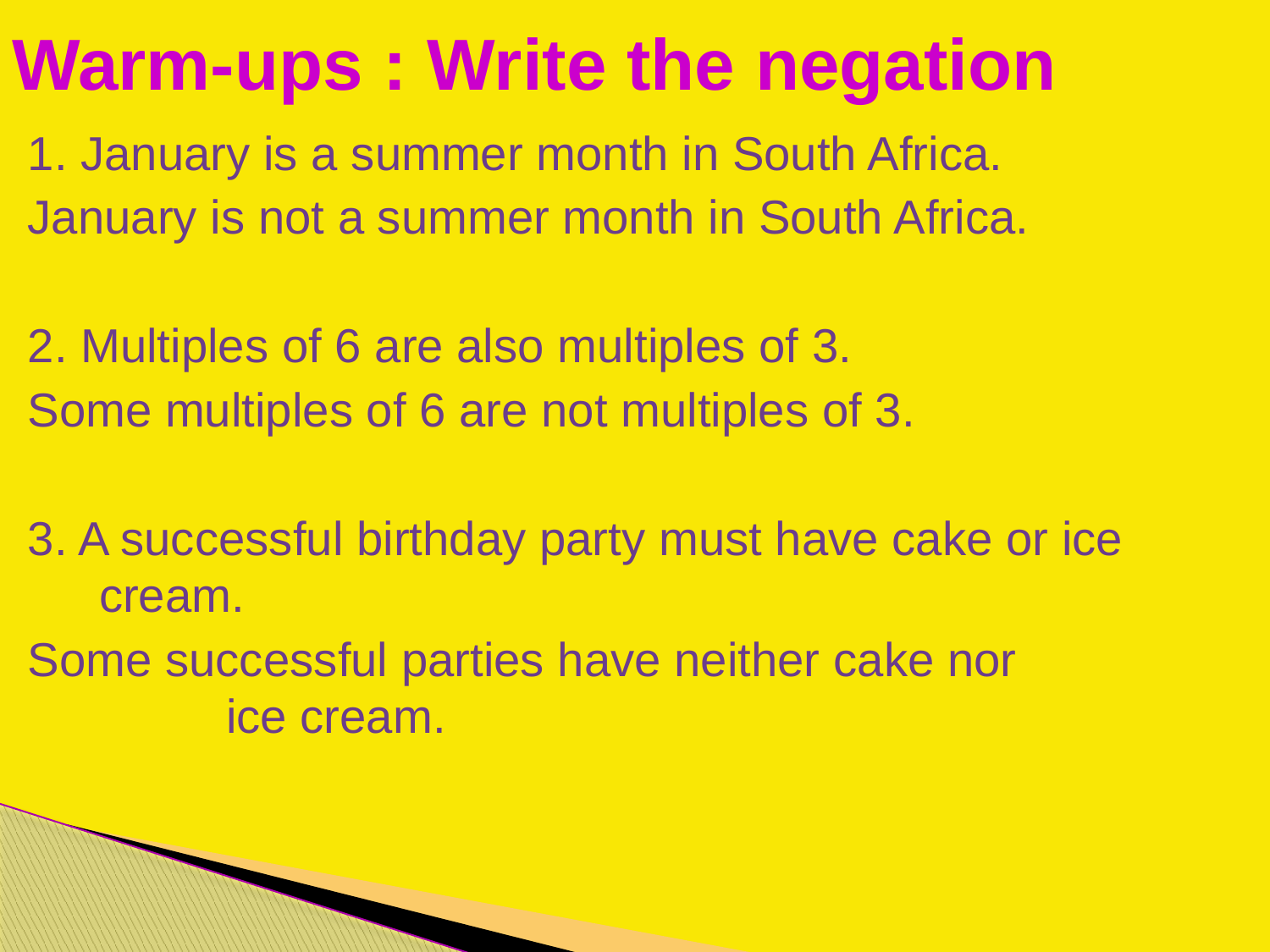

# Warm-ups : Write the negation
1. January is a summer month in South Africa.
January is not a summer month in South Africa.

2. Multiples of 6 are also multiples of 3.
Some multiples of 6 are not multiples of 3.

3. A successful birthday party must have cake or ice cream.
Some successful parties have neither cake nor 			ice cream.